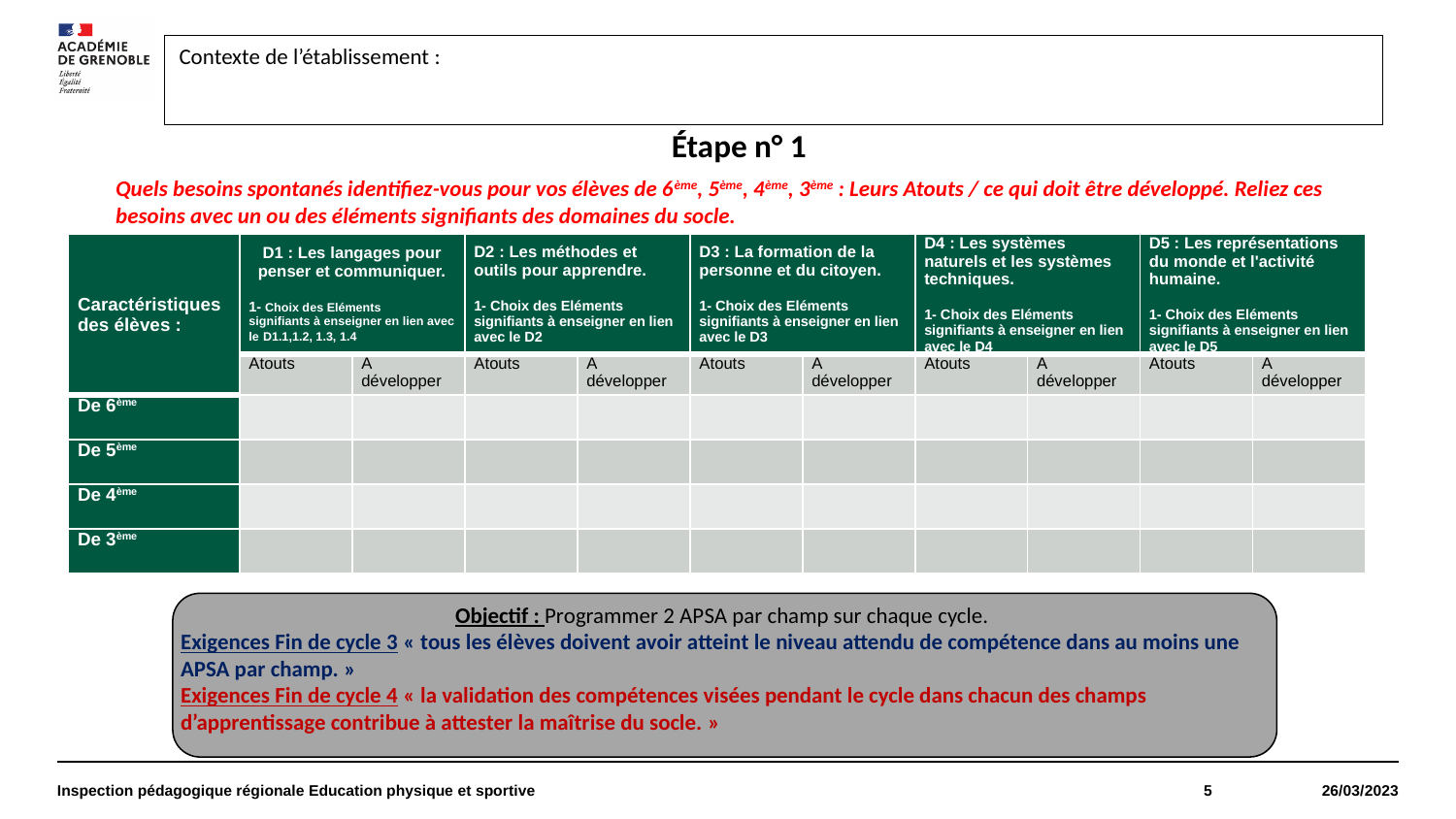

Contexte de l’établissement :
Étape n° 1

Quels besoins spontanés identifiez-vous pour vos élèves de 6ème, 5ème, 4ème, 3ème : Leurs Atouts / ce qui doit être développé. Reliez ces besoins avec un ou des éléments signifiants des domaines du socle.
| Caractéristiques des élèves : | D1 : Les langages pour penser et communiquer.   1- Choix des Eléments signifiants à enseigner en lien avec le D1.1,1.2, 1.3, 1.4 |  | D2 : Les méthodes et outils pour apprendre.   1- Choix des Eléments signifiants à enseigner en lien avec le D2 |  | D3 : La formation de la personne et du citoyen.   1- Choix des Eléments signifiants à enseigner en lien avec le D3 |  | D4 : Les systèmes naturels et les systèmes techniques.   1- Choix des Eléments signifiants à enseigner en lien avec le D4 |  | D5 : Les représentations du monde et l'activité humaine.   1- Choix des Eléments signifiants à enseigner en lien avec le D5 |  |
| --- | --- | --- | --- | --- | --- | --- | --- | --- | --- | --- |
|  | Atouts | A développer | Atouts | A développer | Atouts | A développer | Atouts | A développer | Atouts | A développer |
| De 6ème |  |  |  |  |  |  |  |  |  |  |
| De 5ème |  |  |  |  |  |  |  |  |  |  |
| De 4ème |  |  |  |  |  |  |  |  |  |  |
| De 3ème |  |  |  |  |  |  |  |  |  |  |
Objectif : Programmer 2 APSA par champ sur chaque cycle.
Exigences Fin de cycle 3 « tous les élèves doivent avoir atteint le niveau attendu de compétence dans au moins une APSA par champ. »
Exigences Fin de cycle 4 « la validation des compétences visées pendant le cycle dans chacun des champs d’apprentissage contribue à attester la maîtrise du socle. »

Inspection pédagogique régionale Education physique et sportive
5
26/03/2023